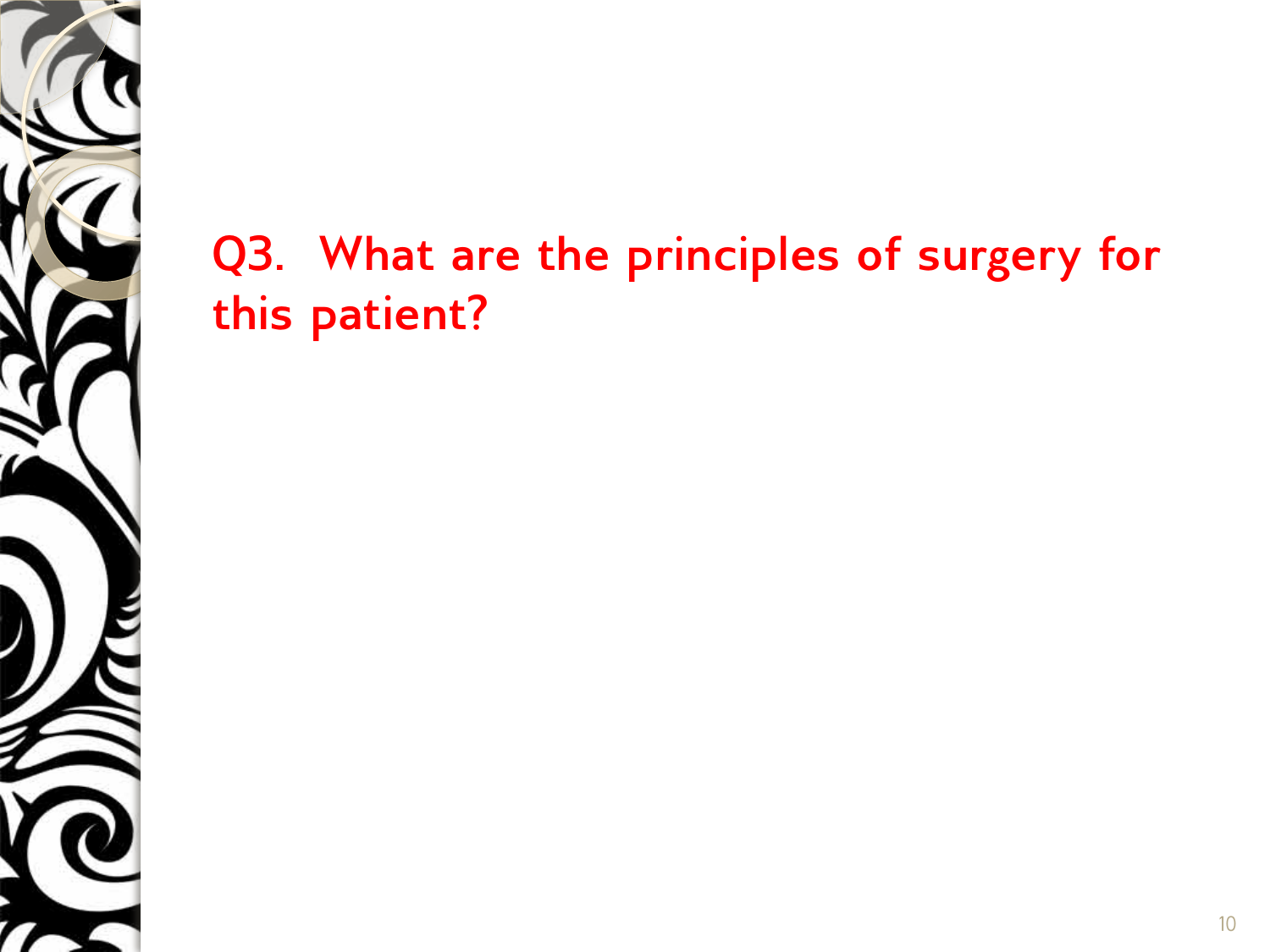

# Q3.  What are the principles of surgery for this patient?
10